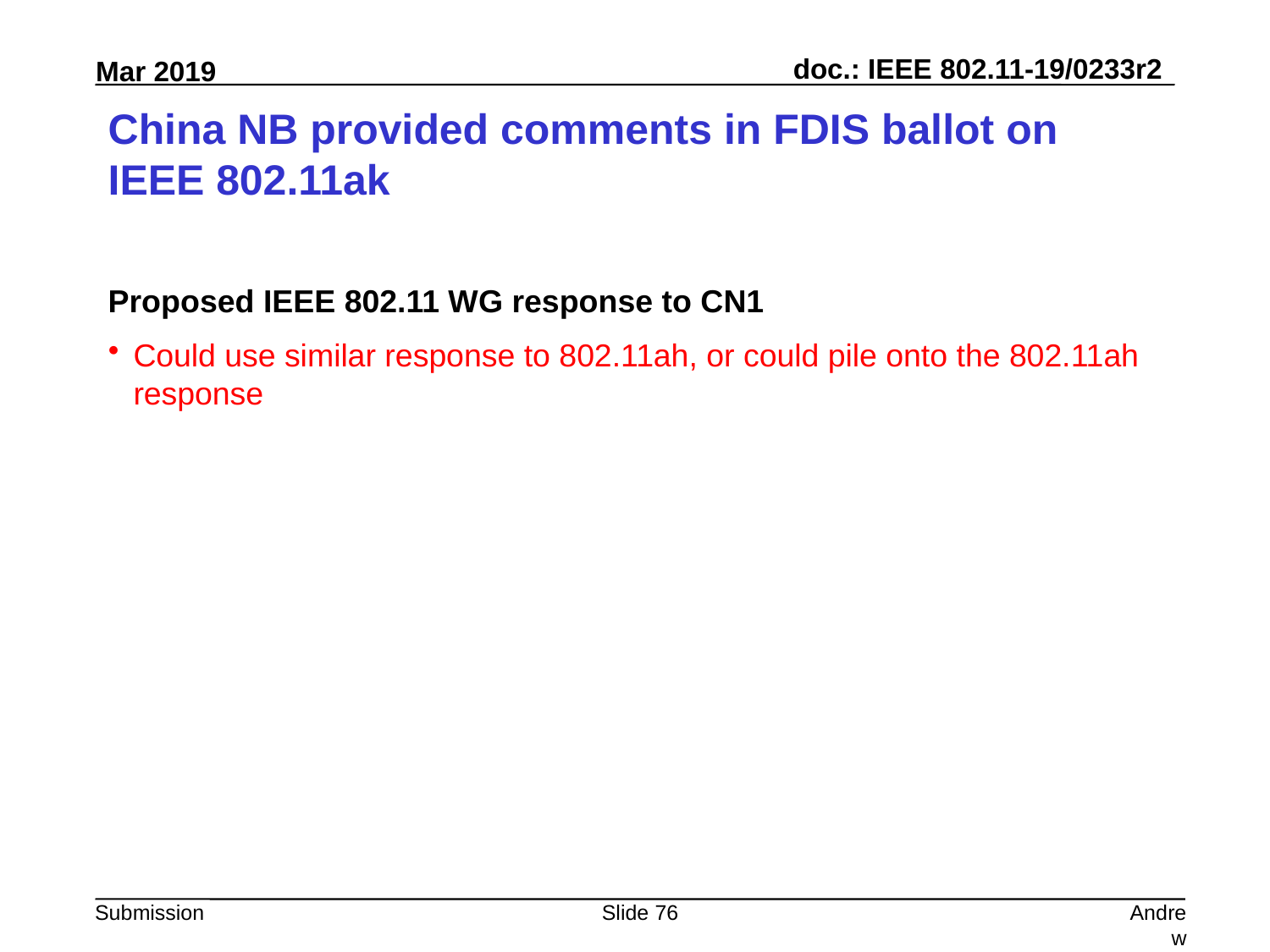

# China NB provided comments in FDIS ballot on IEEE 802.11ak
Proposed IEEE 802.11 WG response to CN1
Could use similar response to 802.11ah, or could pile onto the 802.11ah response
Slide 76
Andrew Myles, Cisco